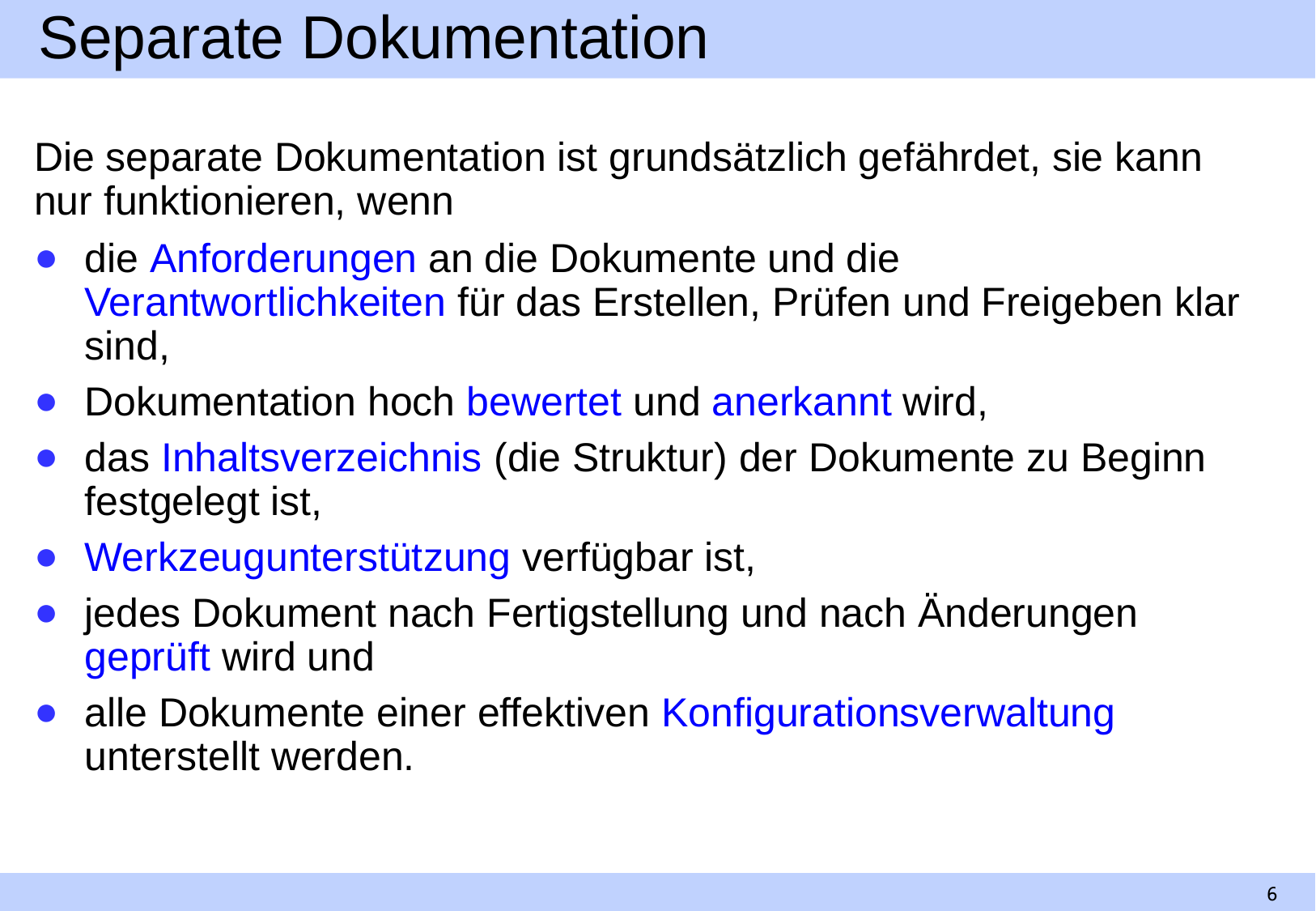

# Separate Dokumentation
Die separate Dokumentation ist grundsätzlich gefährdet, sie kann nur funktionieren, wenn
die Anforderungen an die Dokumente und die Verantwortlichkeiten für das Erstellen, Prüfen und Freigeben klar sind,
Dokumentation hoch bewertet und anerkannt wird,
das Inhaltsverzeichnis (die Struktur) der Dokumente zu Beginn festgelegt ist,
Werkzeugunterstützung verfügbar ist,
jedes Dokument nach Fertigstellung und nach Änderungen geprüft wird und
alle Dokumente einer effektiven Konfigurationsverwaltung unterstellt werden.
6